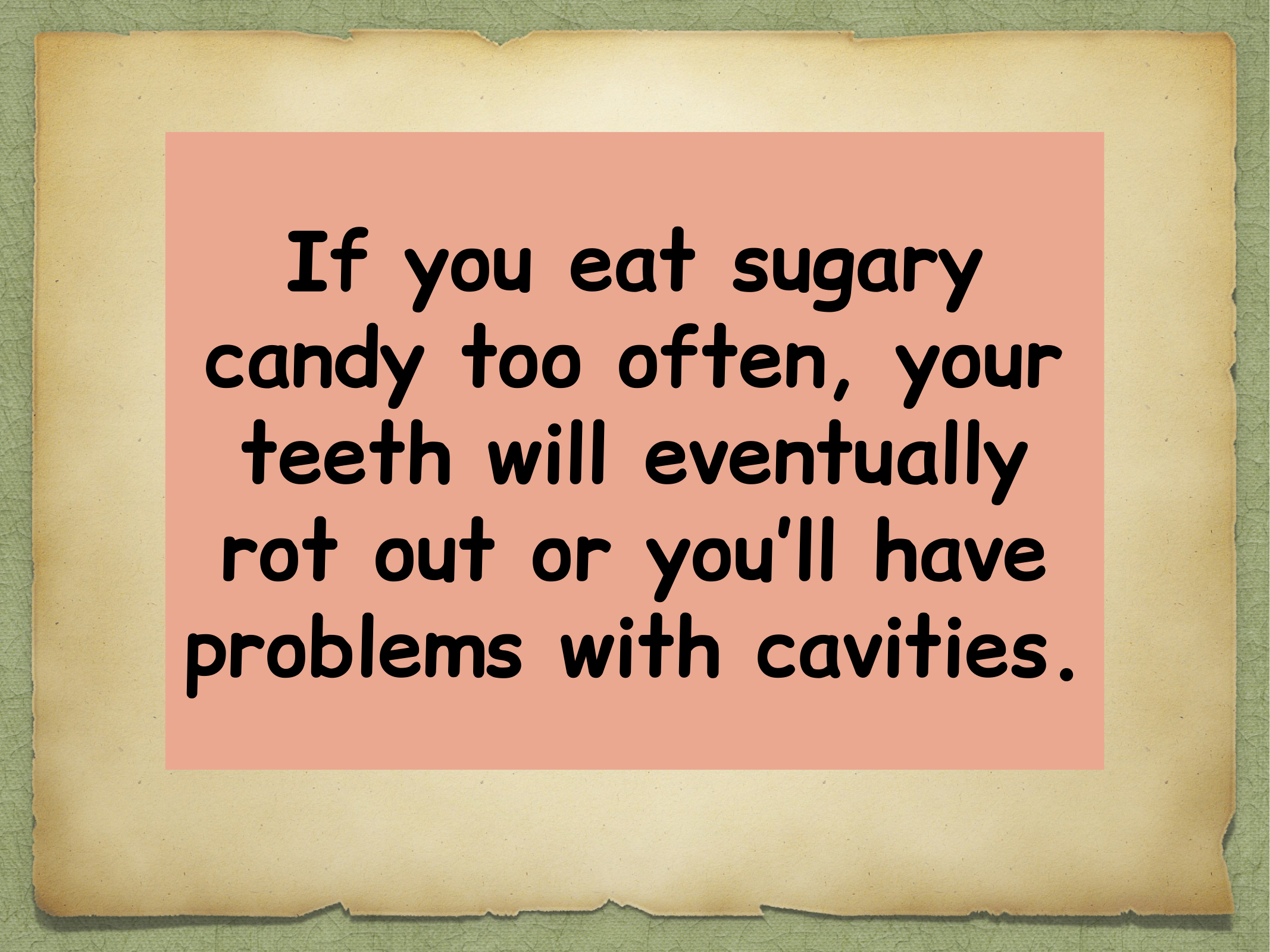

If you eat sugary candy too often, your teeth will eventually rot out or you’ll have problems with cavities.